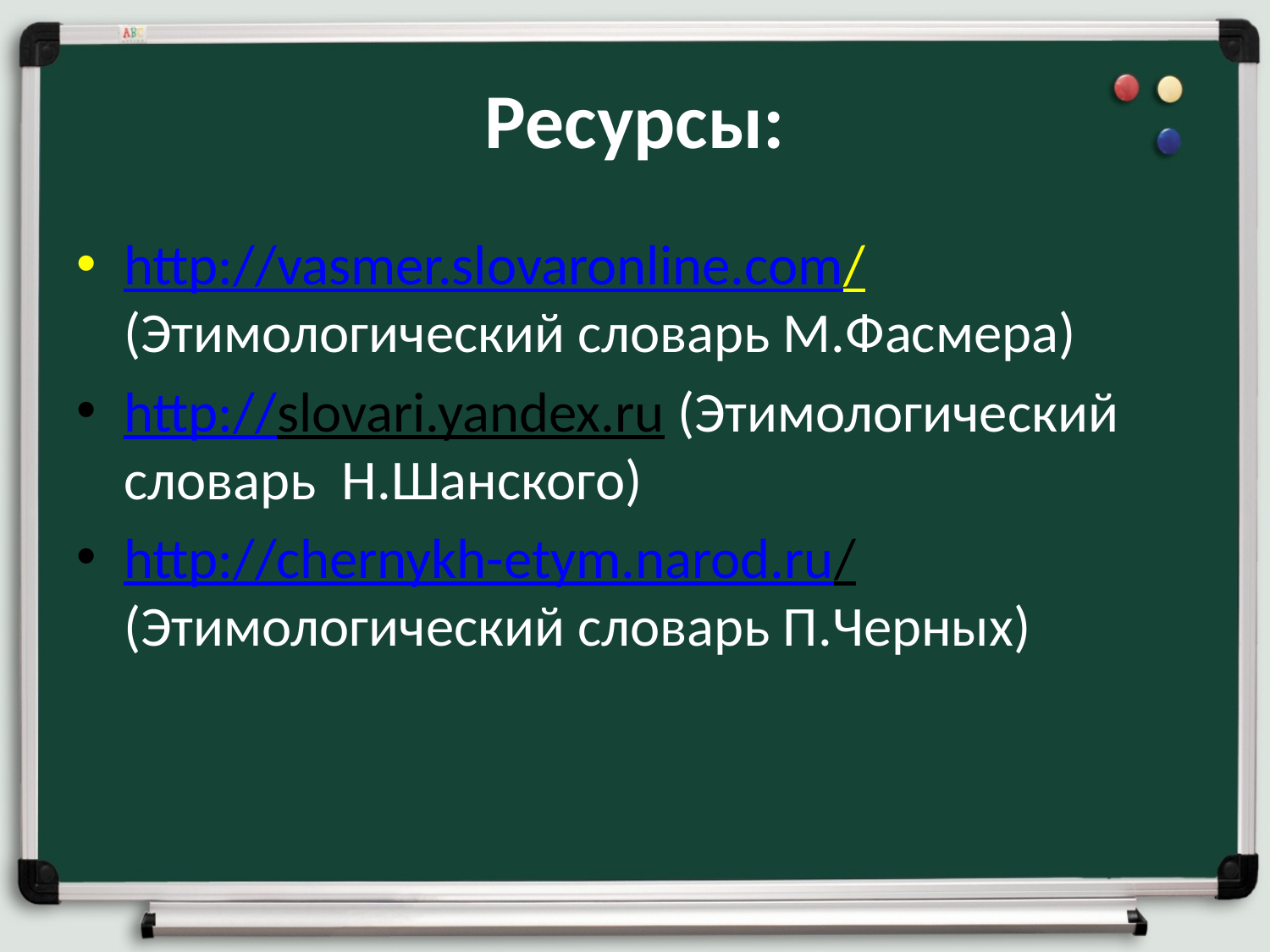

# Ресурсы:
http://vasmer.slovaronline.com/ (Этимологический словарь М.Фасмера)
http://slovari.yandex.ru (Этимологический словарь  Н.Шанского)
http://chernykh-etym.narod.ru/ (Этимологический словарь П.Черных)